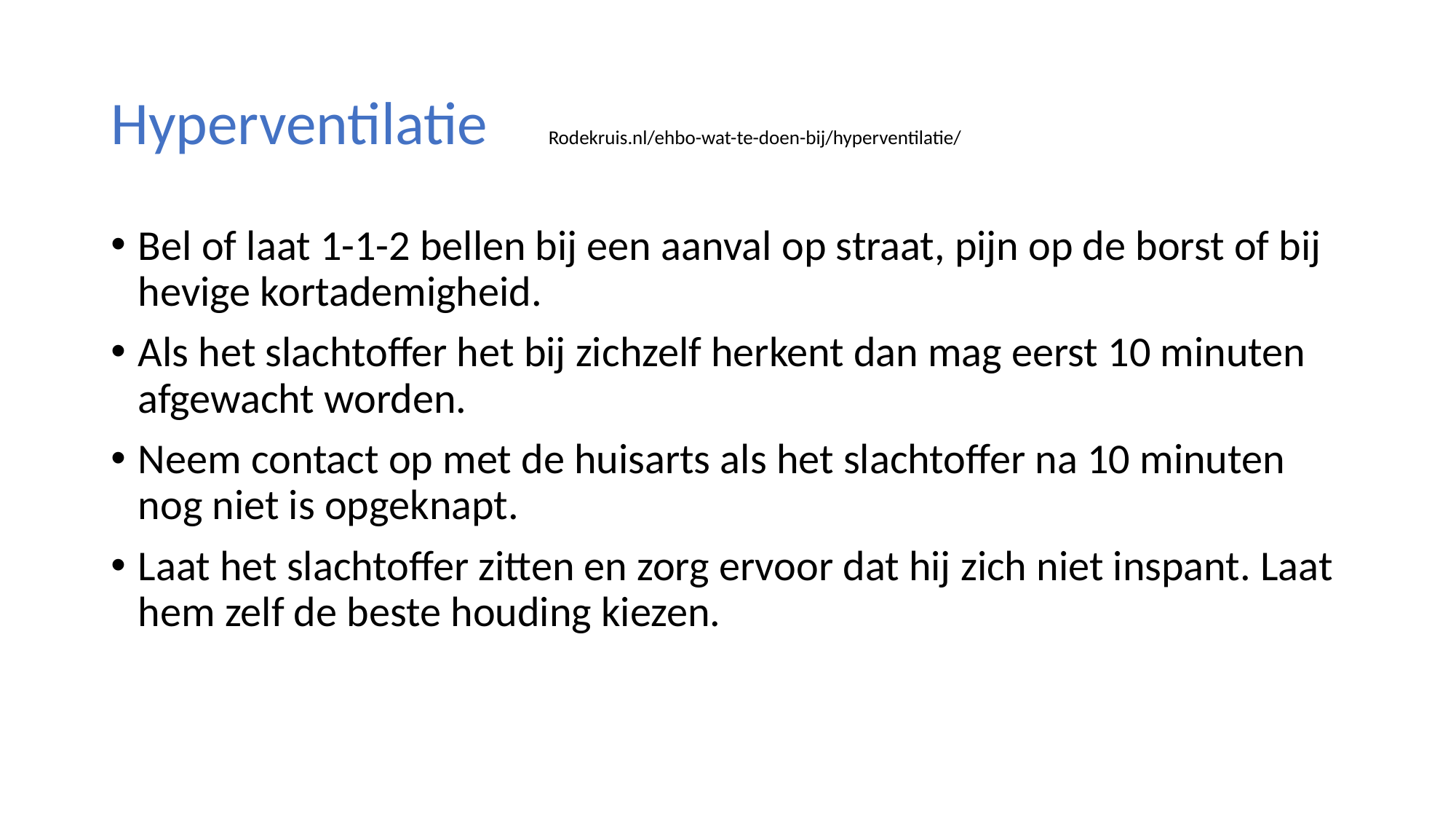

# Hyperventilatie    Rodekruis.nl/ehbo-wat-te-doen-bij/hyperventilatie/
Bel of laat 1-1-2 bellen bij een aanval op straat, pijn op de borst of bij hevige kortademigheid.
Als het slachtoffer het bij zichzelf herkent dan mag eerst 10 minuten afgewacht worden.
Neem contact op met de huisarts als het slachtoffer na 10 minuten nog niet is opgeknapt.
Laat het slachtoffer zitten en zorg ervoor dat hij zich niet inspant. Laat hem zelf de beste houding kiezen.